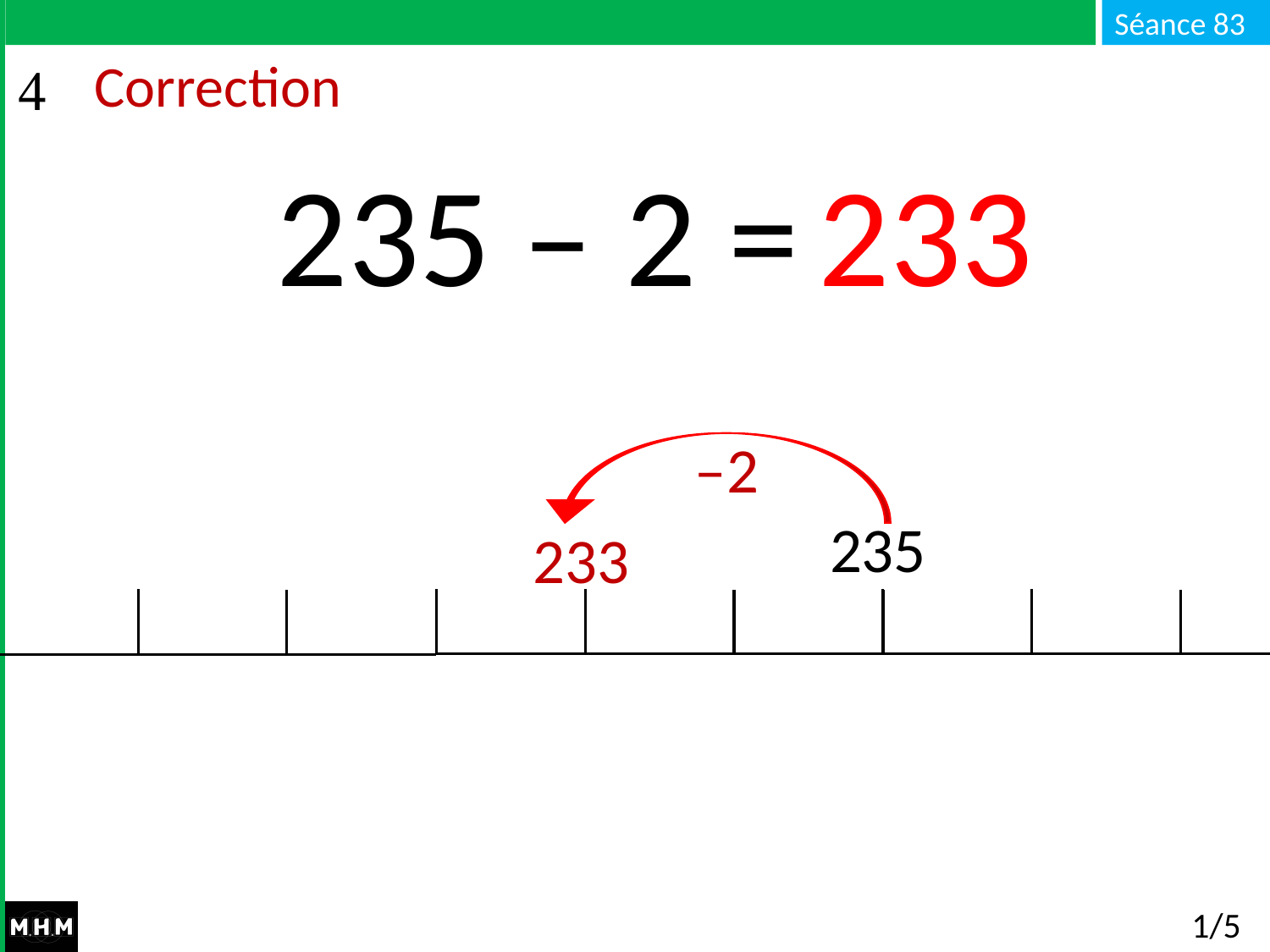

# Correction
235 – 2 = …
233
–2

235
10
233
1/5